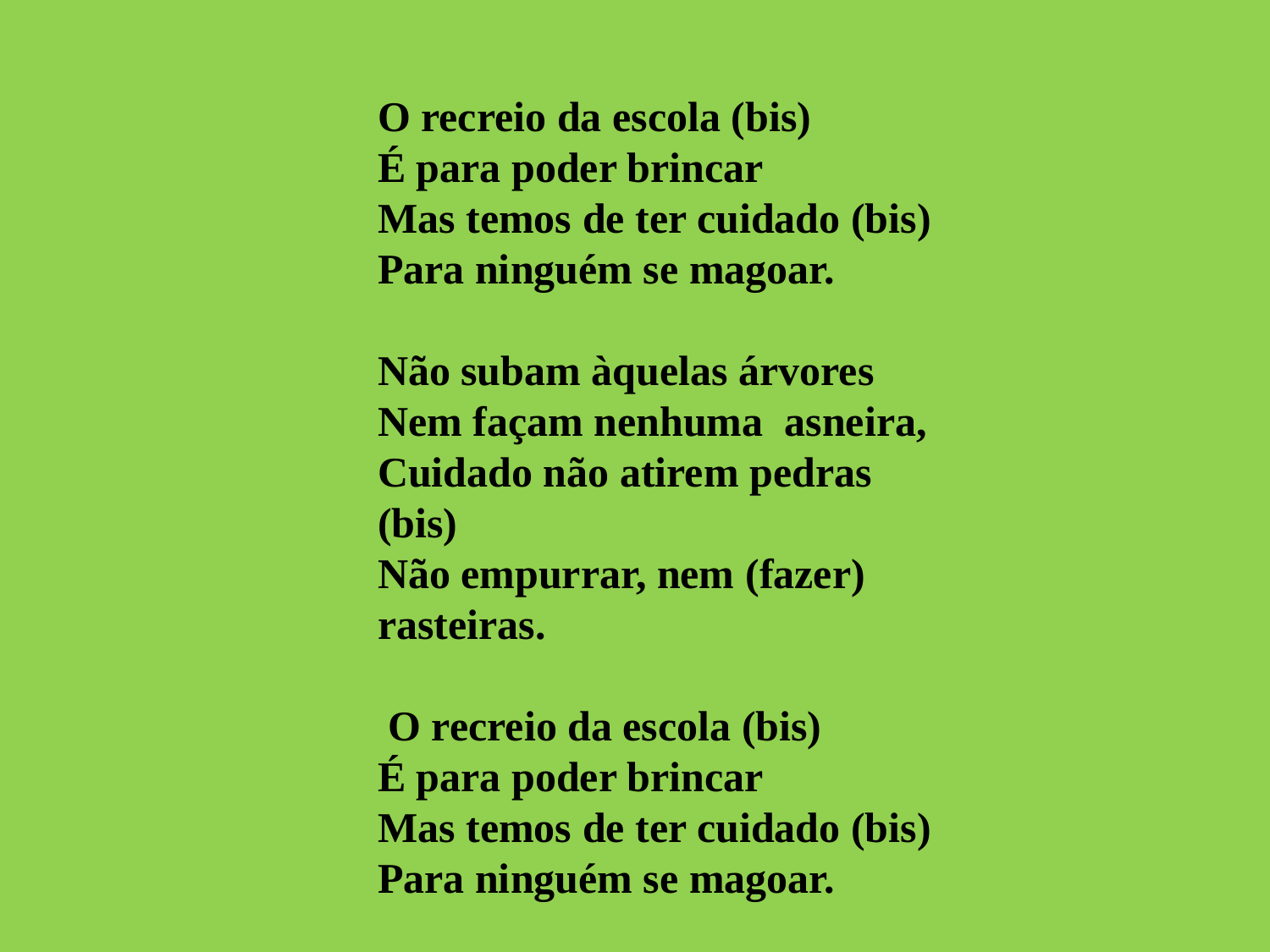

O recreio da escola (bis)
É para poder brincar
Mas temos de ter cuidado (bis)
Para ninguém se magoar.

Não subam àquelas árvores
Nem façam nenhuma  asneira,
Cuidado não atirem pedras (bis)
Não empurrar, nem (fazer) rasteiras.

 O recreio da escola (bis)
É para poder brincar
Mas temos de ter cuidado (bis)
Para ninguém se magoar.